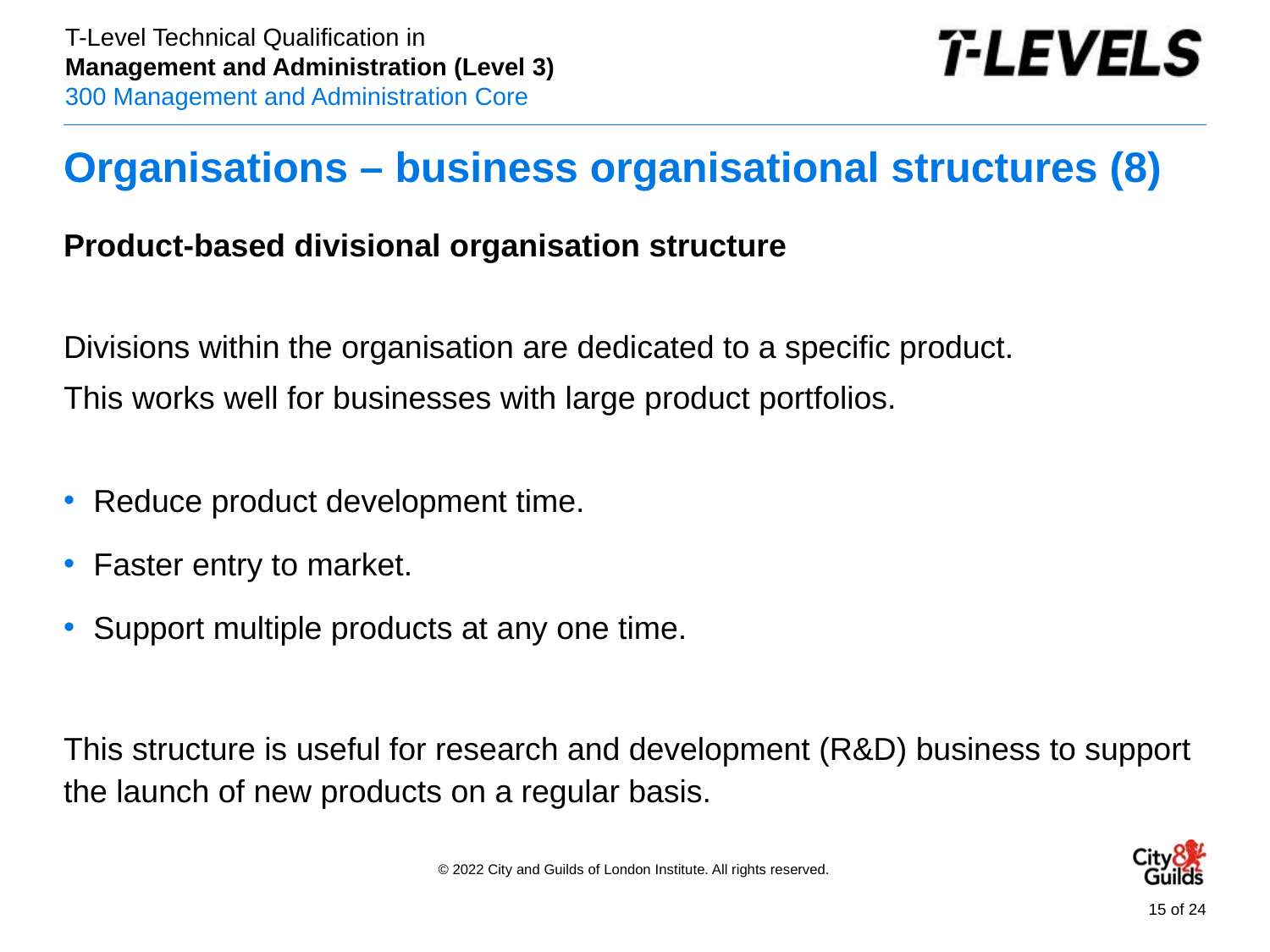

# Organisations – business organisational structures (8)
Product-based divisional organisation structure

Divisions within the organisation are dedicated to a specific product.
This works well for businesses with large product portfolios.

Reduce product development time.
Faster entry to market.
Support multiple products at any one time.

This structure is useful for research and development (R&D) business to support the launch of new products on a regular basis.